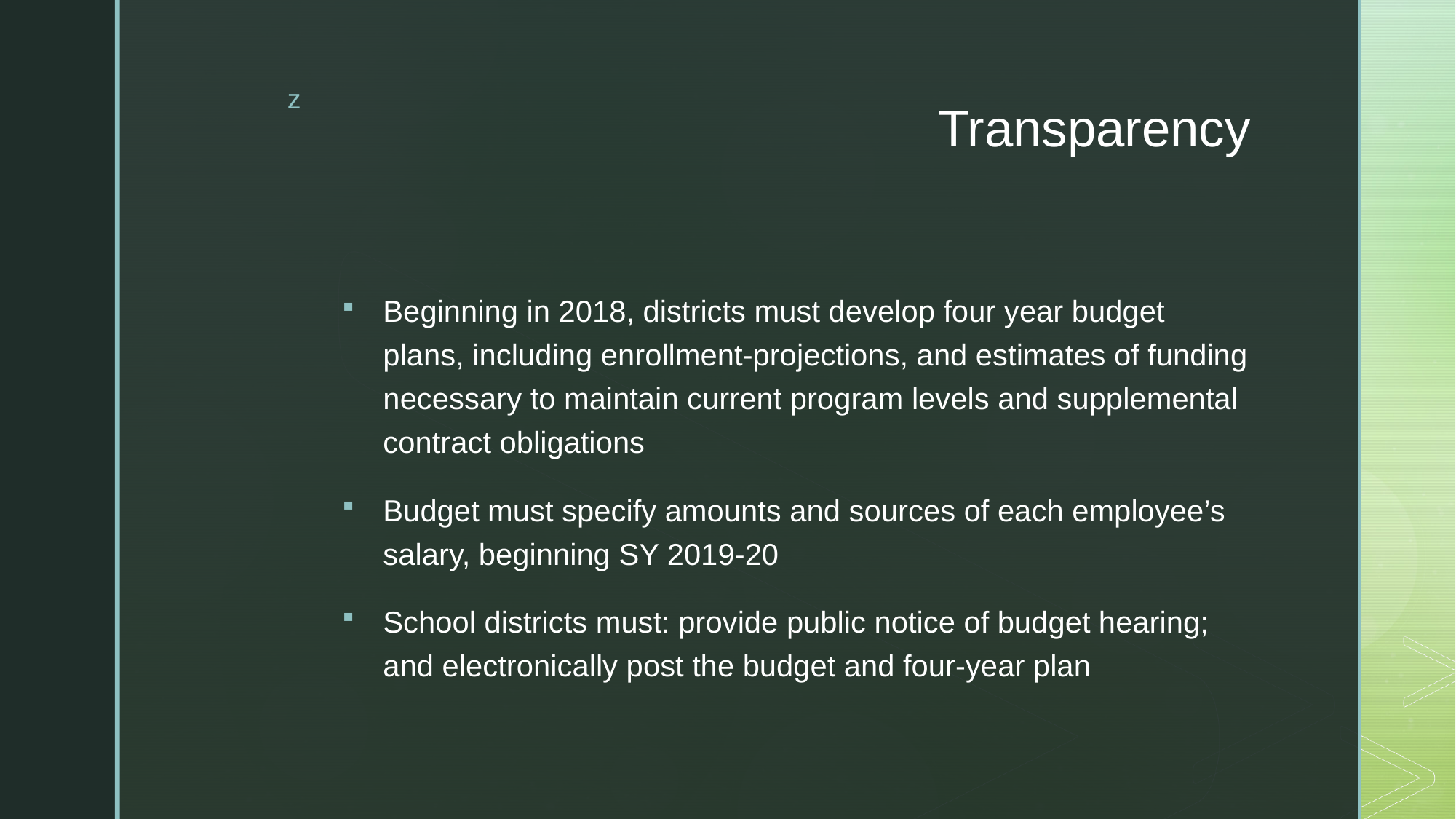

# Transparency
Beginning in 2018, districts must develop four year budget plans, including enrollment-projections, and estimates of funding necessary to maintain current program levels and supplemental contract obligations
Budget must specify amounts and sources of each employee’s salary, beginning SY 2019-20
School districts must: provide public notice of budget hearing; and electronically post the budget and four-year plan